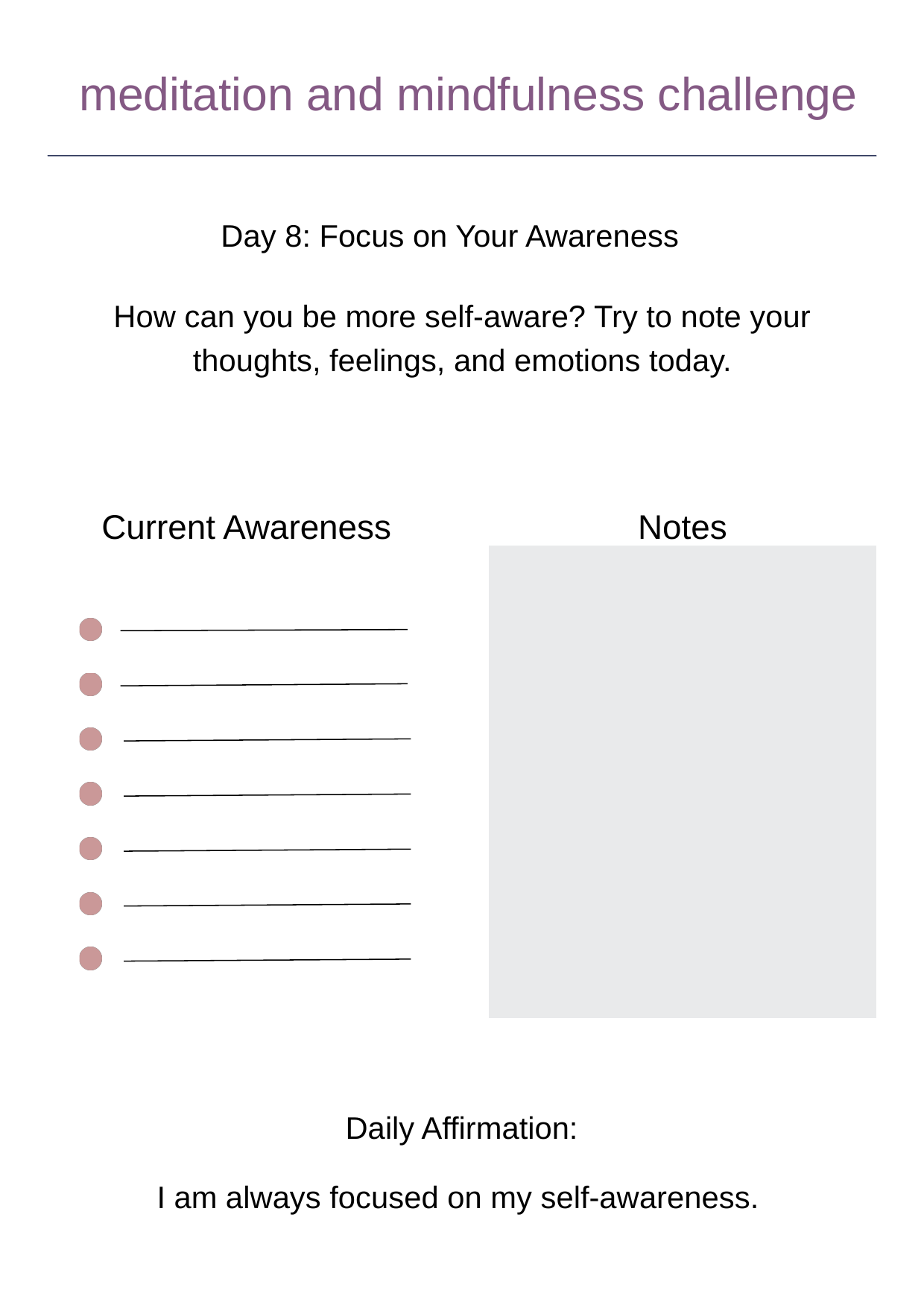

meditation and mindfulness challenge

Day 8: Focus on Your Awareness
How can you be more self-aware? Try to note your thoughts, feelings, and emotions today.
Current Awareness
Notes

Daily Affirmation:
I am always focused on my self-awareness.